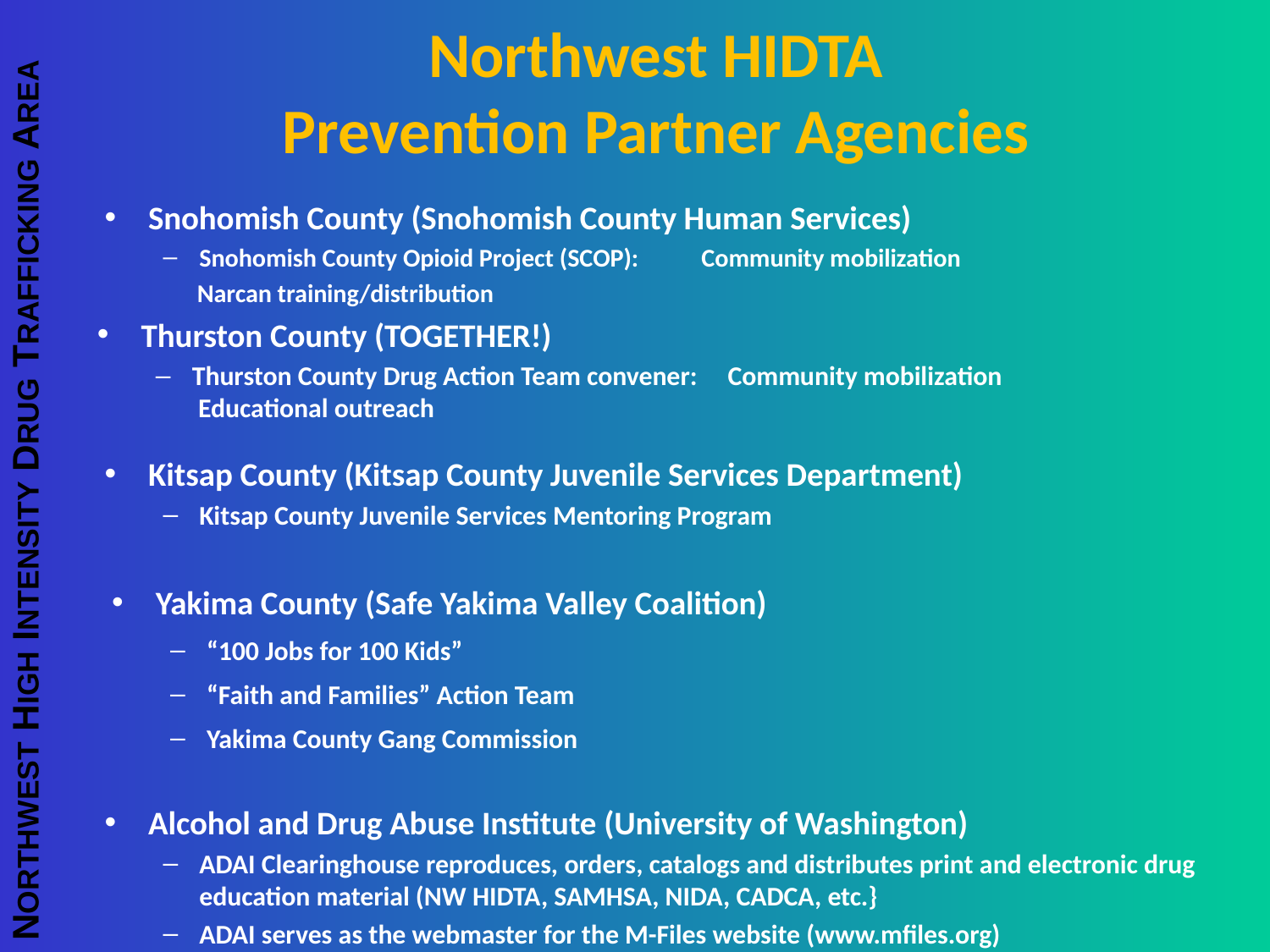

Northwest HIDTA
Prevention Partner Agencies
Snohomish County (Snohomish County Human Services)
Snohomish County Opioid Project (SCOP):           Community mobilization
					      Narcan training/distribution
Thurston County (TOGETHER!)
Thurston County Drug Action Team convener:     Community mobilization					          	          Educational outreach

Kitsap County (Kitsap County Juvenile Services Department)
Kitsap County Juvenile Services Mentoring Program

Yakima County (Safe Yakima Valley Coalition)
“100 Jobs for 100 Kids”
“Faith and Families” Action Team
Yakima County Gang Commission

Alcohol and Drug Abuse Institute (University of Washington)
ADAI Clearinghouse reproduces, orders, catalogs and distributes print and electronic drug education material (NW HIDTA, SAMHSA, NIDA, CADCA, etc.}
ADAI serves as the webmaster for the M-Files website (www.mfiles.org)